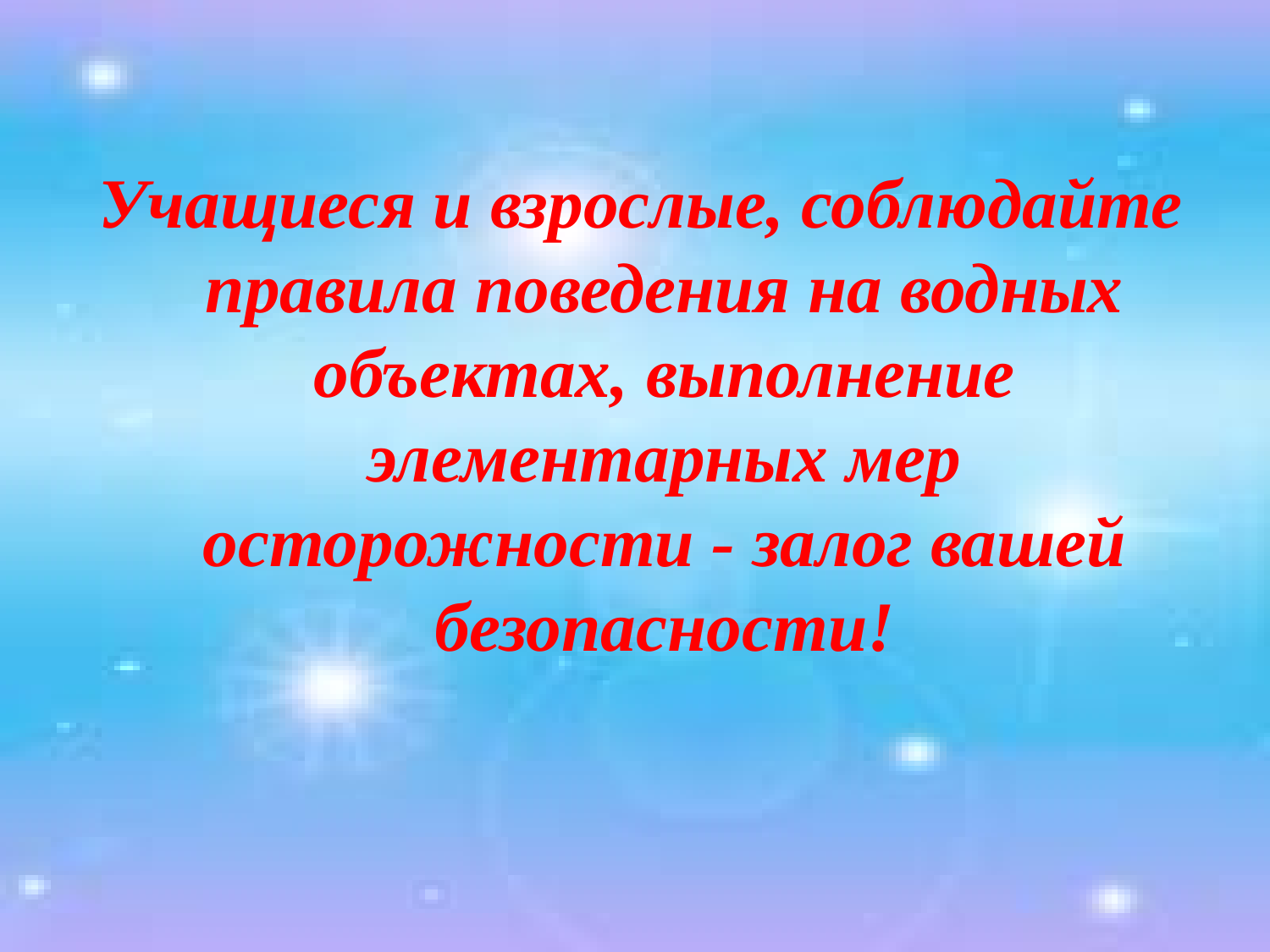

Учащиеся и взрослые, соблюдайте правила поведения на водных объектах, выполнение элементарных мер осторожности - залог вашей безопасности!